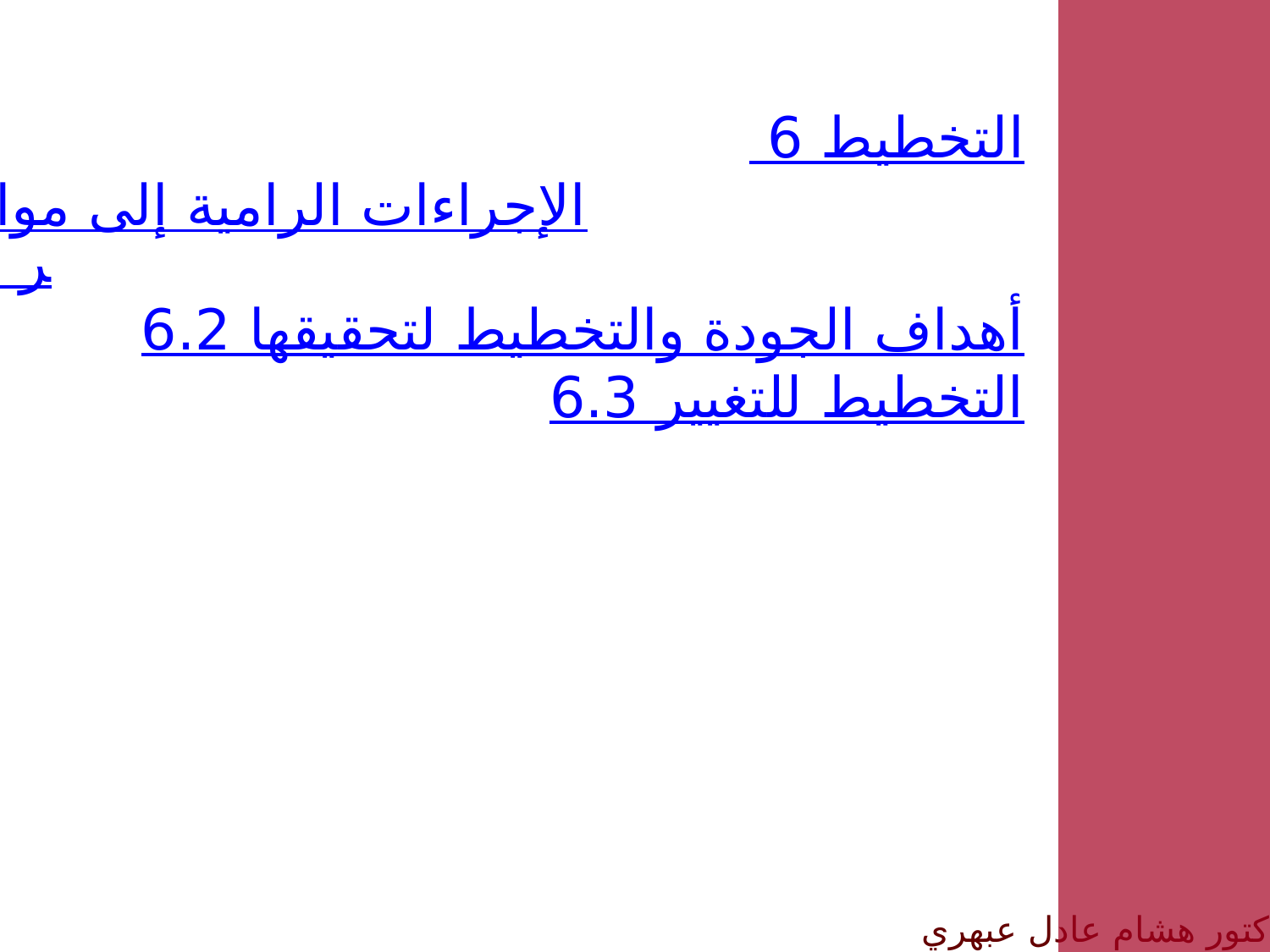

6 التخطيط
	6.1 الإجراءات الرامية إلى مواجهة المخاطر واستغلال الفرص
	6.2 أهداف الجودة والتخطيط لتحقيقها
	6.3 التخطيط للتغيير
الدكتور هشام عادل عبهري